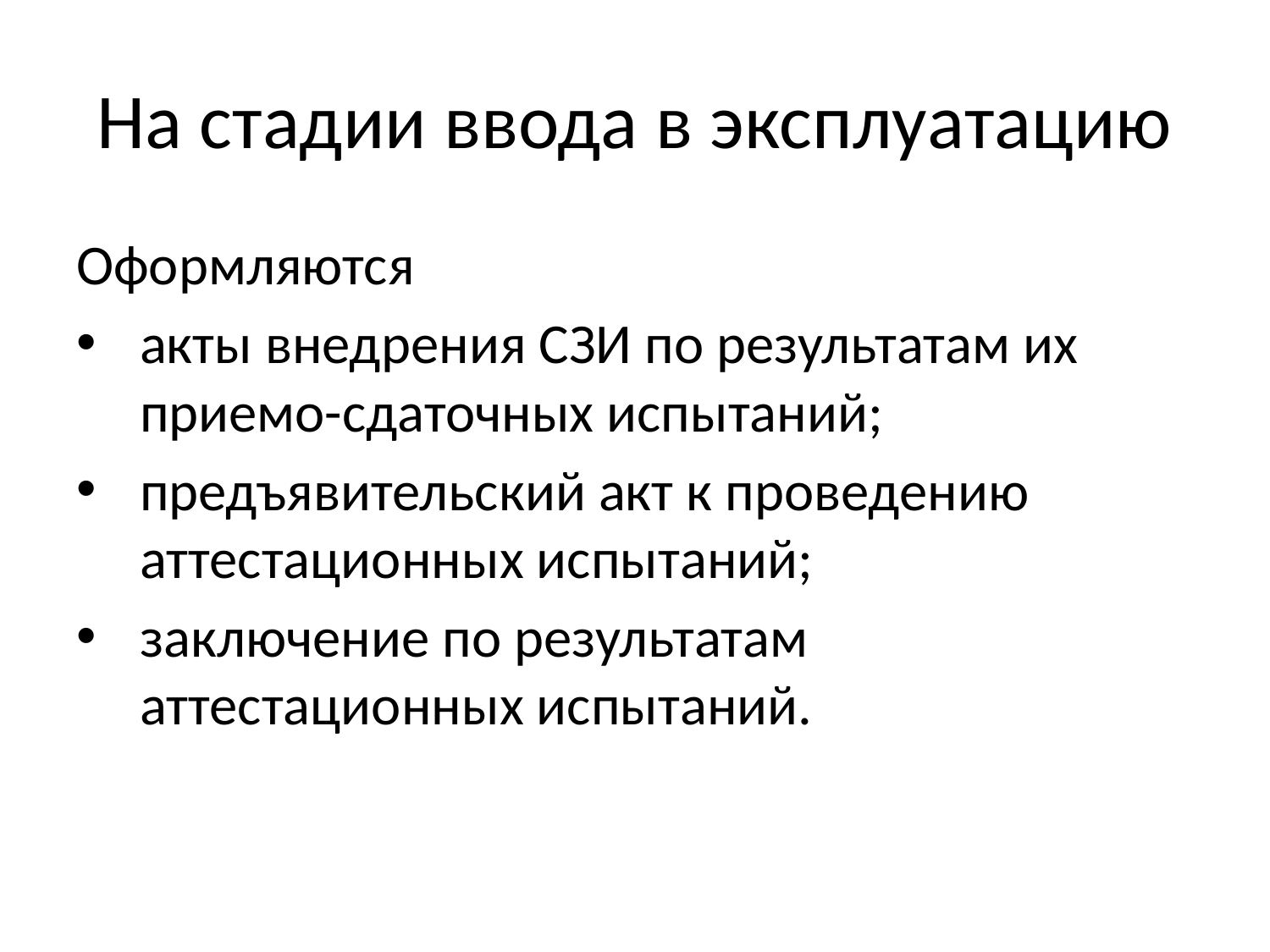

# На стадии ввода в эксплуатацию
Оформляются
акты внедрения СЗИ по результатам их приемо-сдаточных испытаний;
предъявительский акт к проведению аттестационных испытаний;
заключение по результатам аттестационных испытаний.